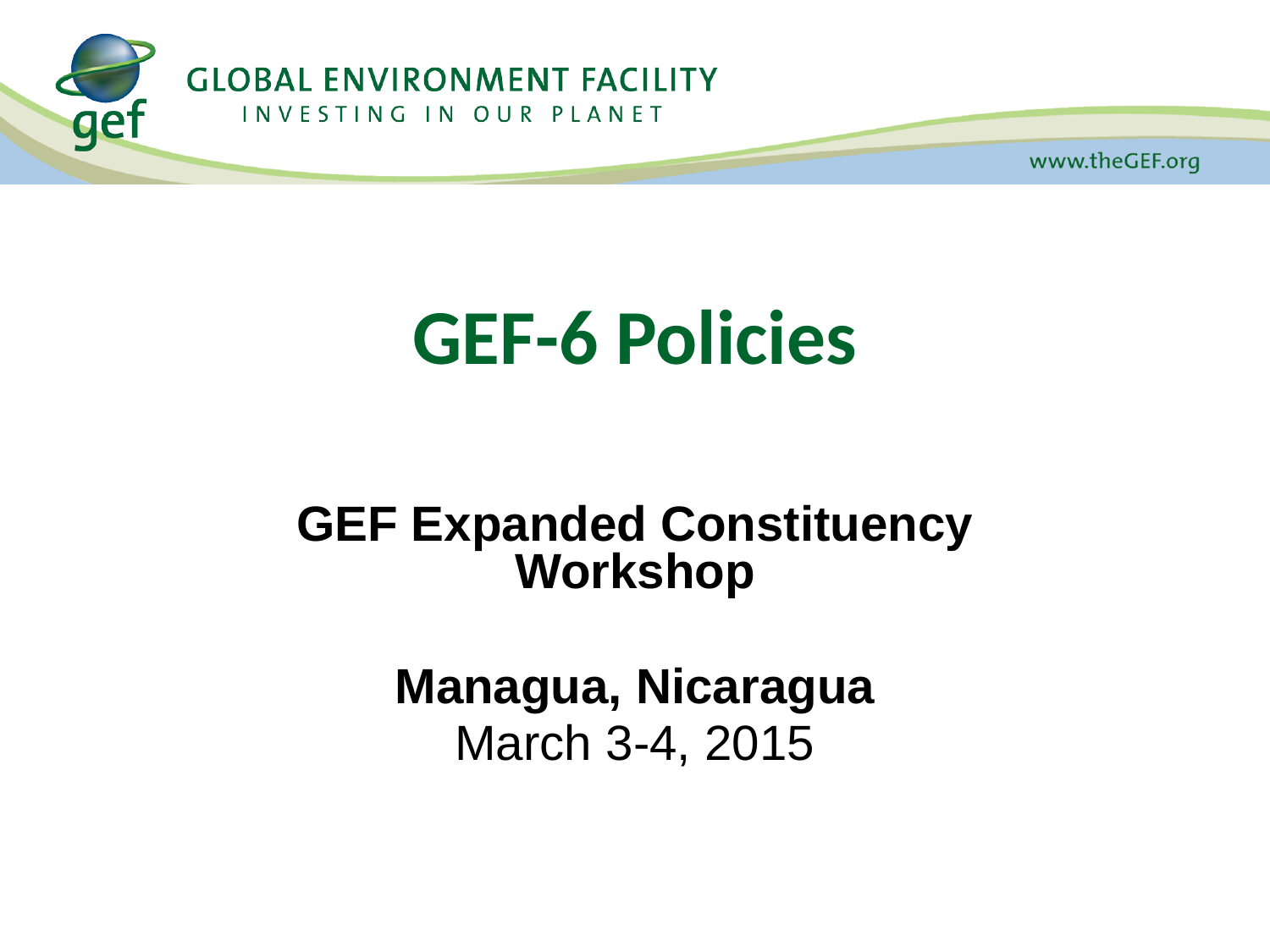

# GEF-6 Policies
GEF Expanded Constituency Workshop

Managua, Nicaragua
March 3-4, 2015